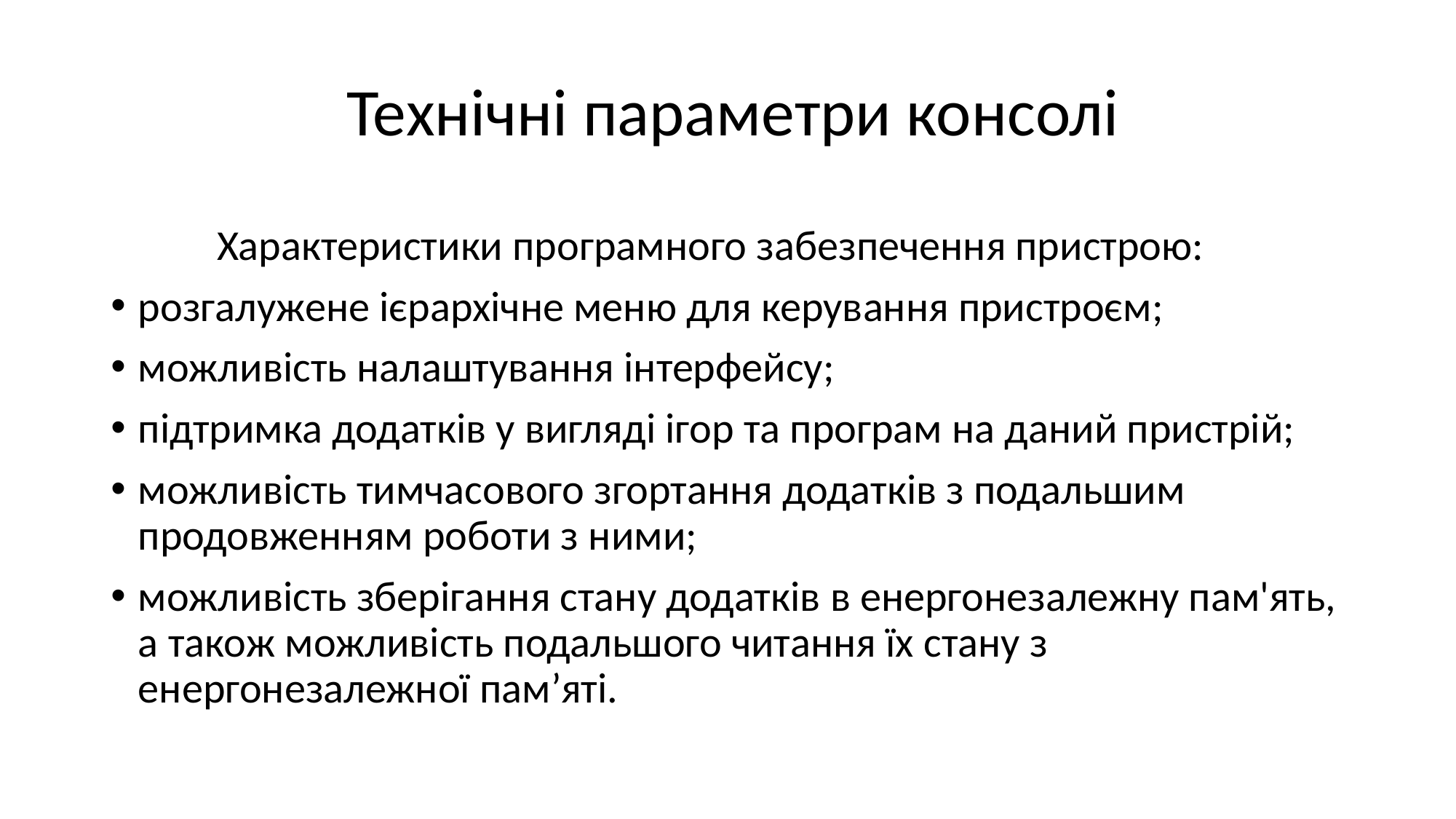

# Технічні параметри консолі
           Характеристики програмного забезпечення пристрою:
розгалужене ієрархічне меню для керування пристроєм;
можливість налаштування інтерфейсу;
підтримка додатків у вигляді ігор та програм на даний пристрій;
можливість тимчасового згортання додатків з подальшим продовженням роботи з ними;
можливість зберігання стану додатків в енергонезалежну пам'ять, а також можливість подальшого читання їх стану з енергонезалежної пам’яті.